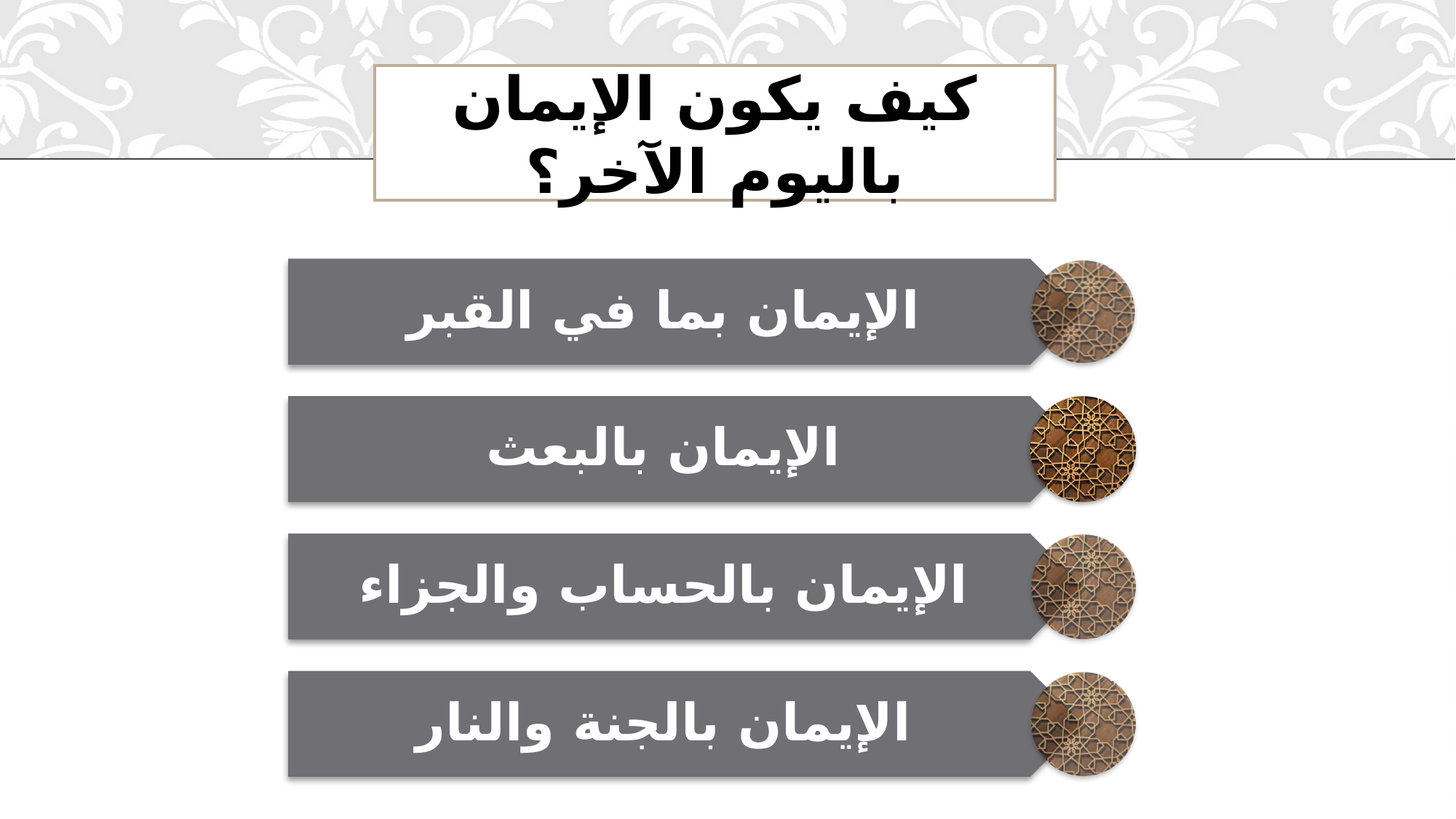

# كيف يكون الإيمان باليوم الآخر؟

الإيمان بما في القبر
الإيمان بالبعث
الإيمان بالحساب والجزاء
الإيمان بالجنة والنار